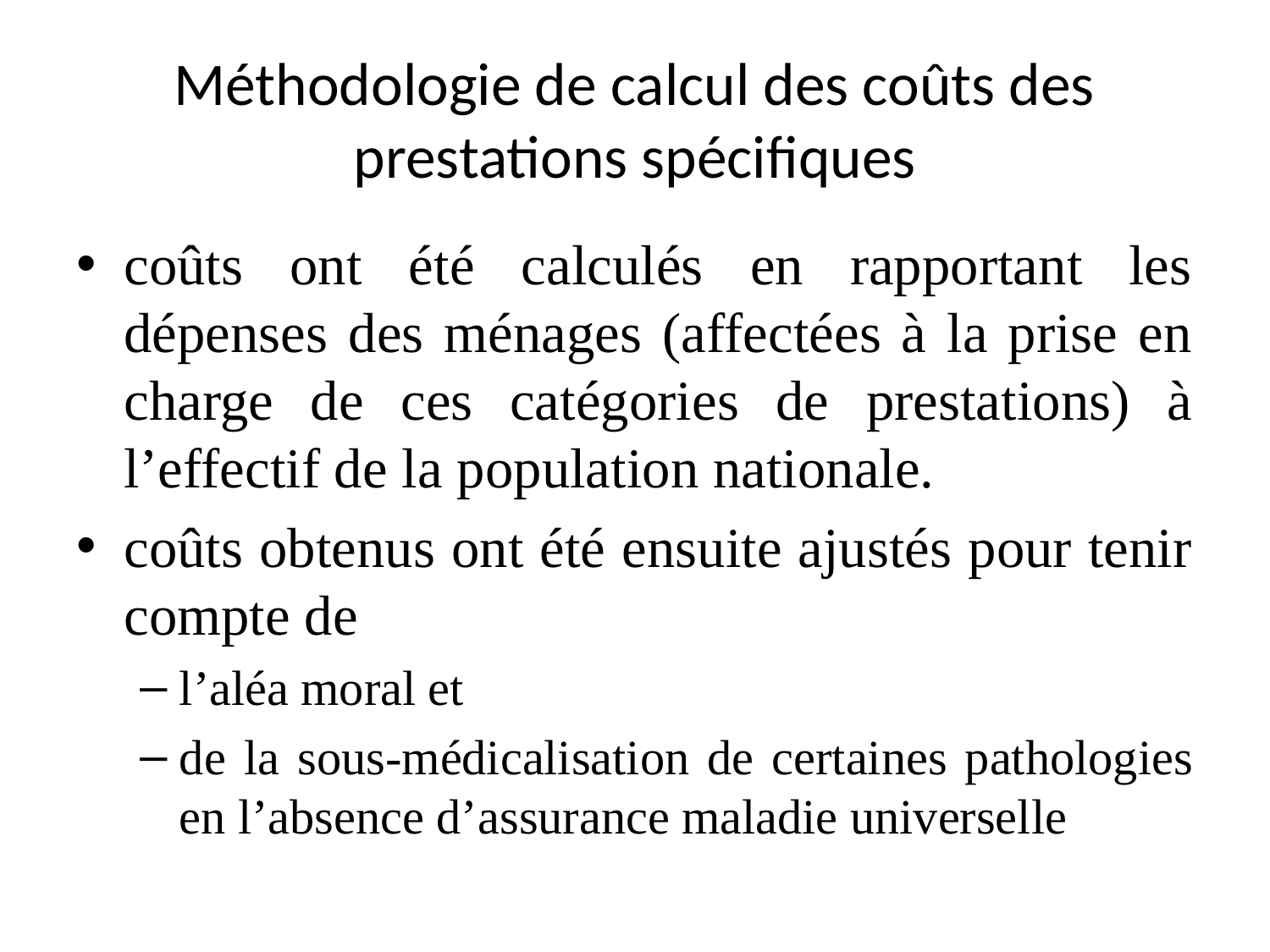

# Méthodologie de calcul des coûts des prestations spécifiques
coûts ont été calculés en rapportant les dépenses des ménages (affectées à la prise en charge de ces catégories de prestations) à l’effectif de la population nationale.
coûts obtenus ont été ensuite ajustés pour tenir compte de
l’aléa moral et
de la sous-médicalisation de certaines pathologies en l’absence d’assurance maladie universelle